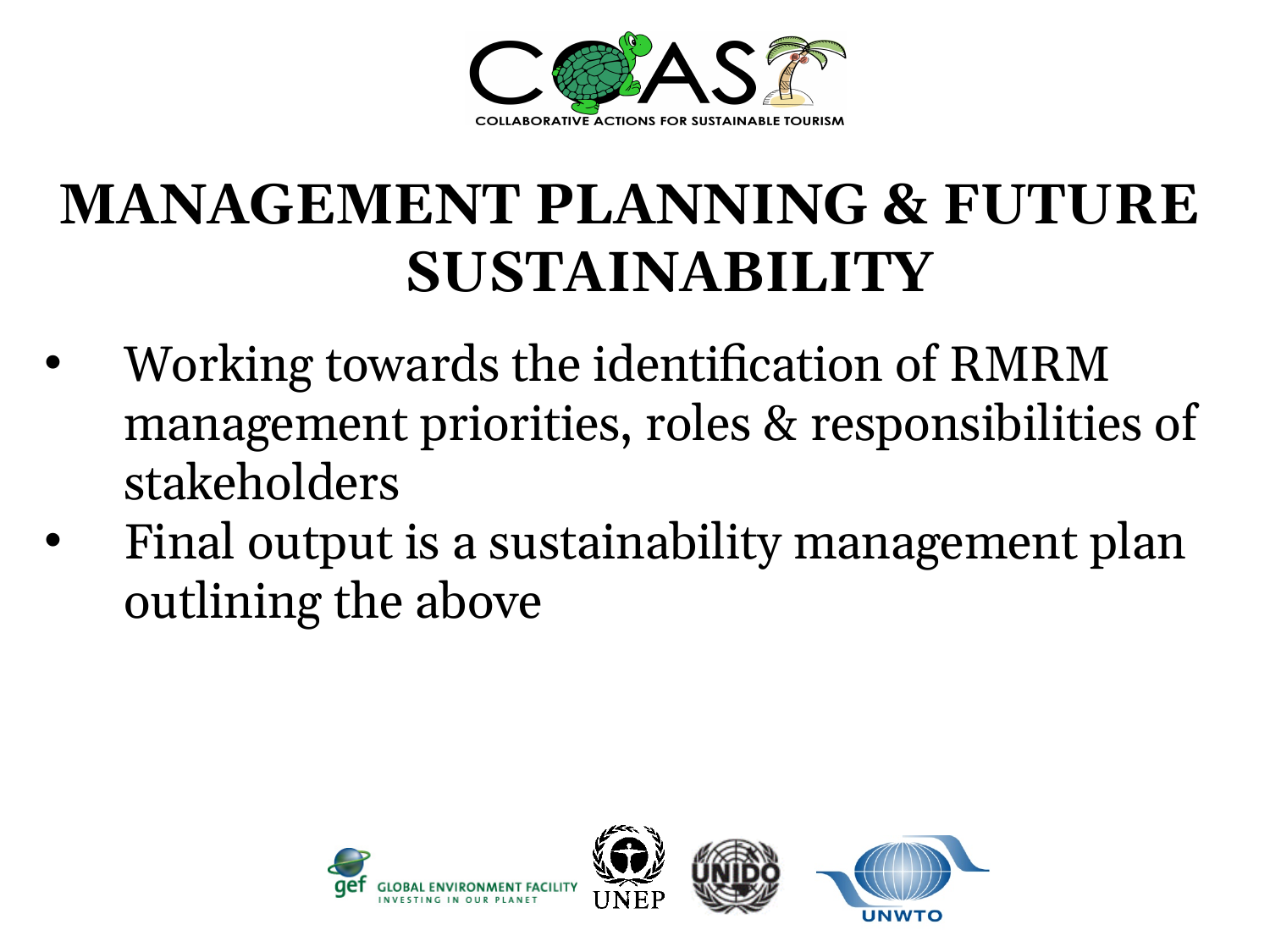

MANAGEMENT PLANNING & FUTURE SUSTAINABILITY

Working towards the identification of RMRM management priorities, roles & responsibilities of stakeholders
Final output is a sustainability management plan outlining the above

#